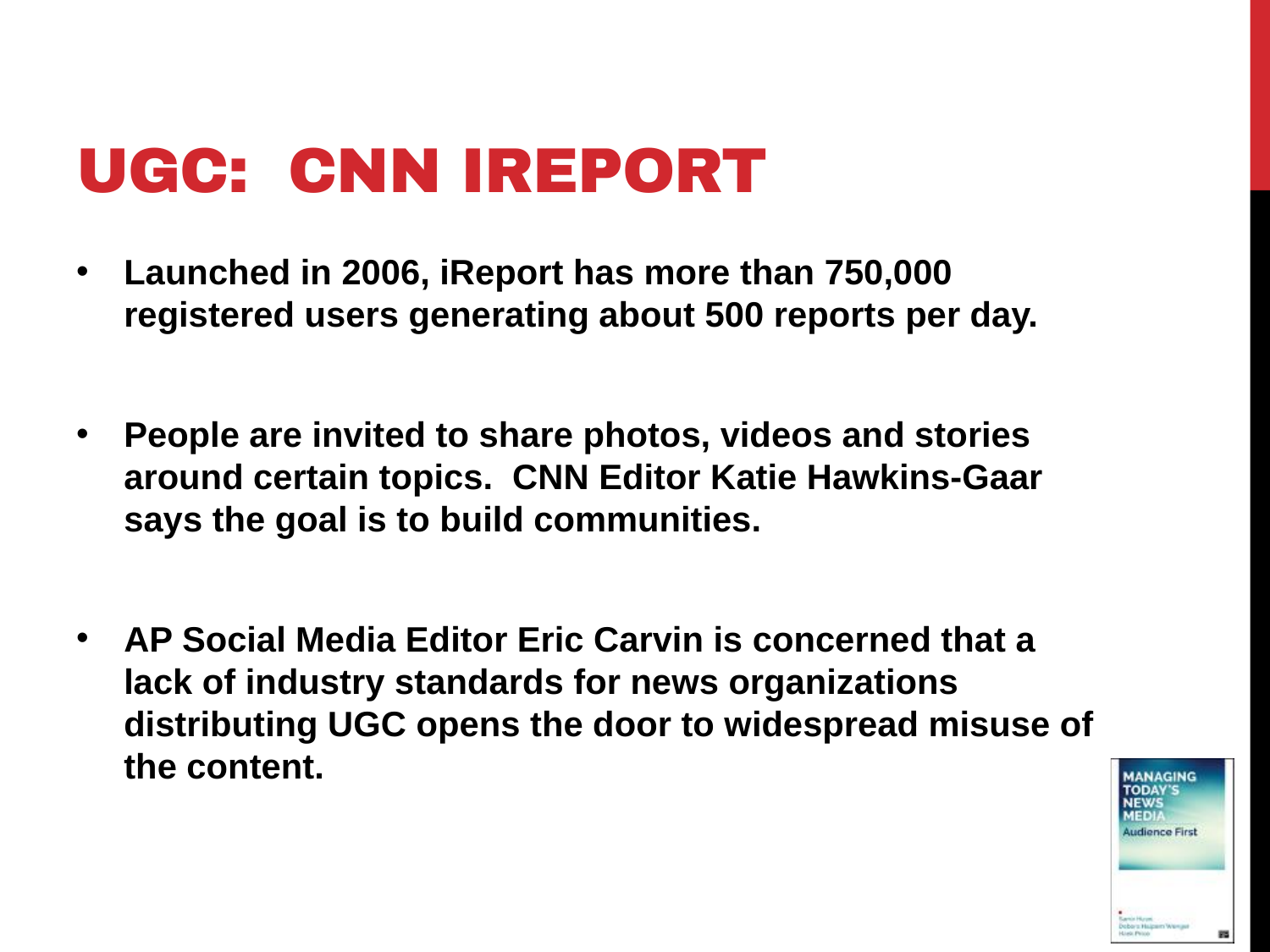

# UGC:  CNN IREPORT
Launched in 2006, iReport has more than 750,000 registered users generating about 500 reports per day.

People are invited to share photos, videos and stories around certain topics.  CNN Editor Katie Hawkins-Gaar says the goal is to build communities.

AP Social Media Editor Eric Carvin is concerned that a lack of industry standards for news organizations distributing UGC opens the door to widespread misuse of the content.